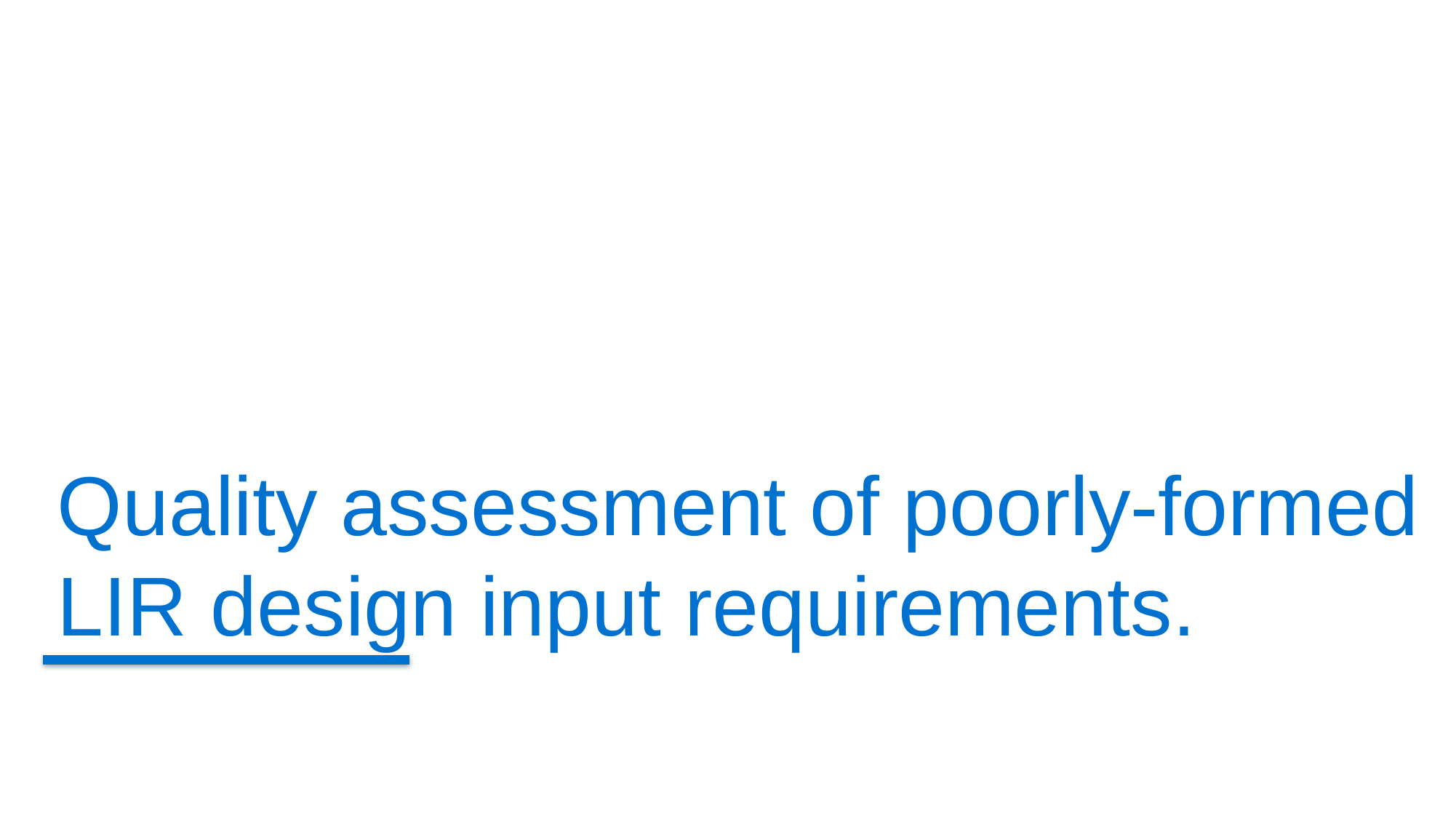

# Quality assessment of poorly-formed LIR design input requirements.